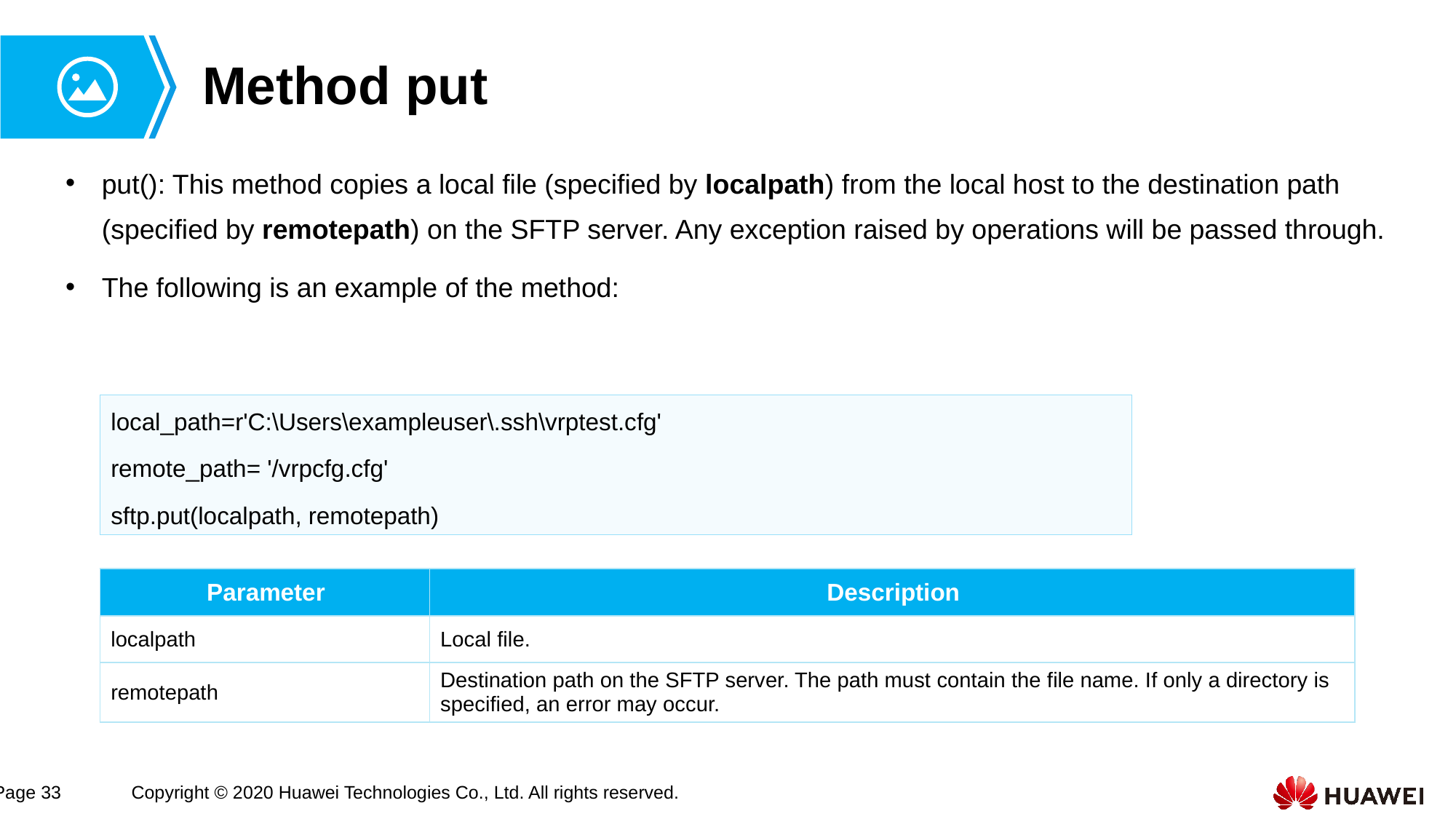

# Method put
put(): This method copies a local file (specified by localpath) from the local host to the destination path (specified by remotepath) on the SFTP server. Any exception raised by operations will be passed through.
The following is an example of the method:

local_path=r'C:\Users\exampleuser\.ssh\vrptest.cfg'
remote_path= '/vrpcfg.cfg'
sftp.put(localpath, remotepath)
| Parameter | Description |
| --- | --- |
| localpath | Local file. |
| remotepath | Destination path on the SFTP server. The path must contain the file name. If only a directory is specified, an error may occur. |